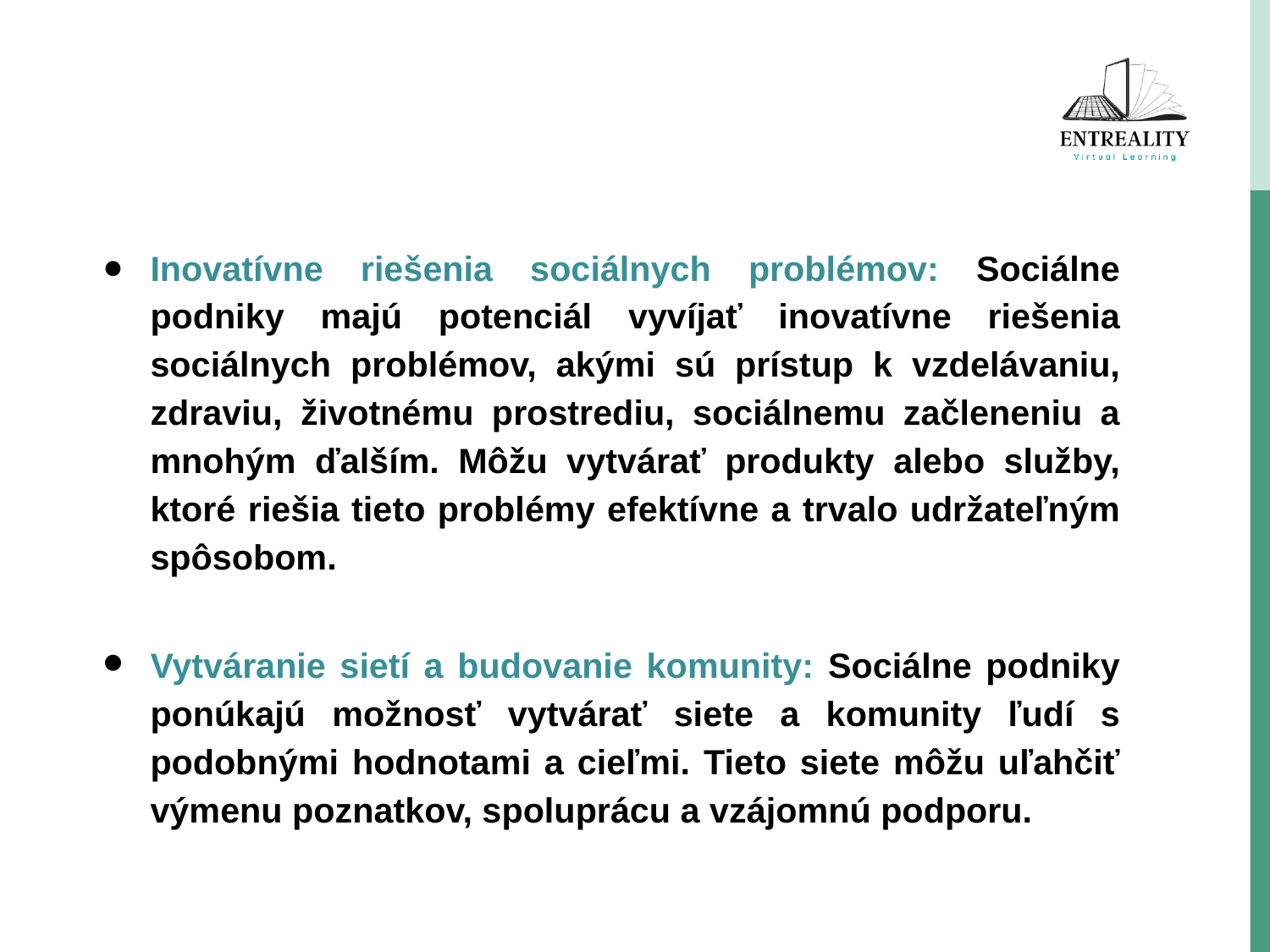

#
Inovatívne riešenia sociálnych problémov: Sociálne podniky majú potenciál vyvíjať inovatívne riešenia sociálnych problémov, akými sú prístup k vzdelávaniu, zdraviu, životnému prostrediu, sociálnemu začleneniu a mnohým ďalším. Môžu vytvárať produkty alebo služby, ktoré riešia tieto problémy efektívne a trvalo udržateľným spôsobom.

Vytváranie sietí a budovanie komunity: Sociálne podniky ponúkajú možnosť vytvárať siete a komunity ľudí s podobnými hodnotami a cieľmi. Tieto siete môžu uľahčiť výmenu poznatkov, spoluprácu a vzájomnú podporu.